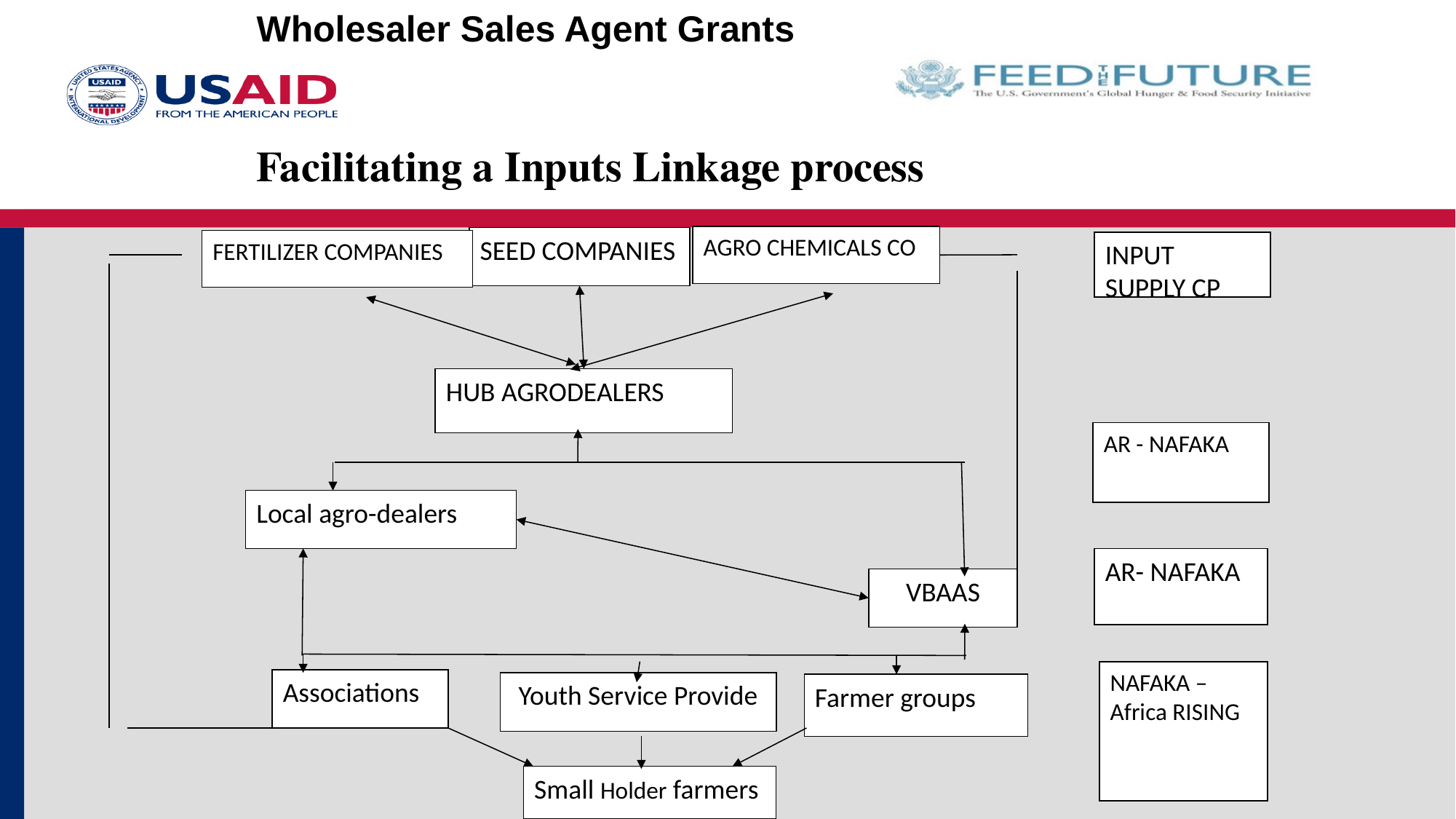

Wholesaler Sales Agent Grants
Facilitating a Inputs Linkage process
AGRO CHEMICALS CO
SEED COMPANIES
HUB AGRODEALERS
Local agro-dealers
VBAAS
Associations
Farmer groups
Small Holder farmers
FERTILIZER COMPANIES
INPUT SUPPLY CP
AR - NAFAKA

AR- NAFAKA
NAFAKA –Africa RISING
Youth Service Provide